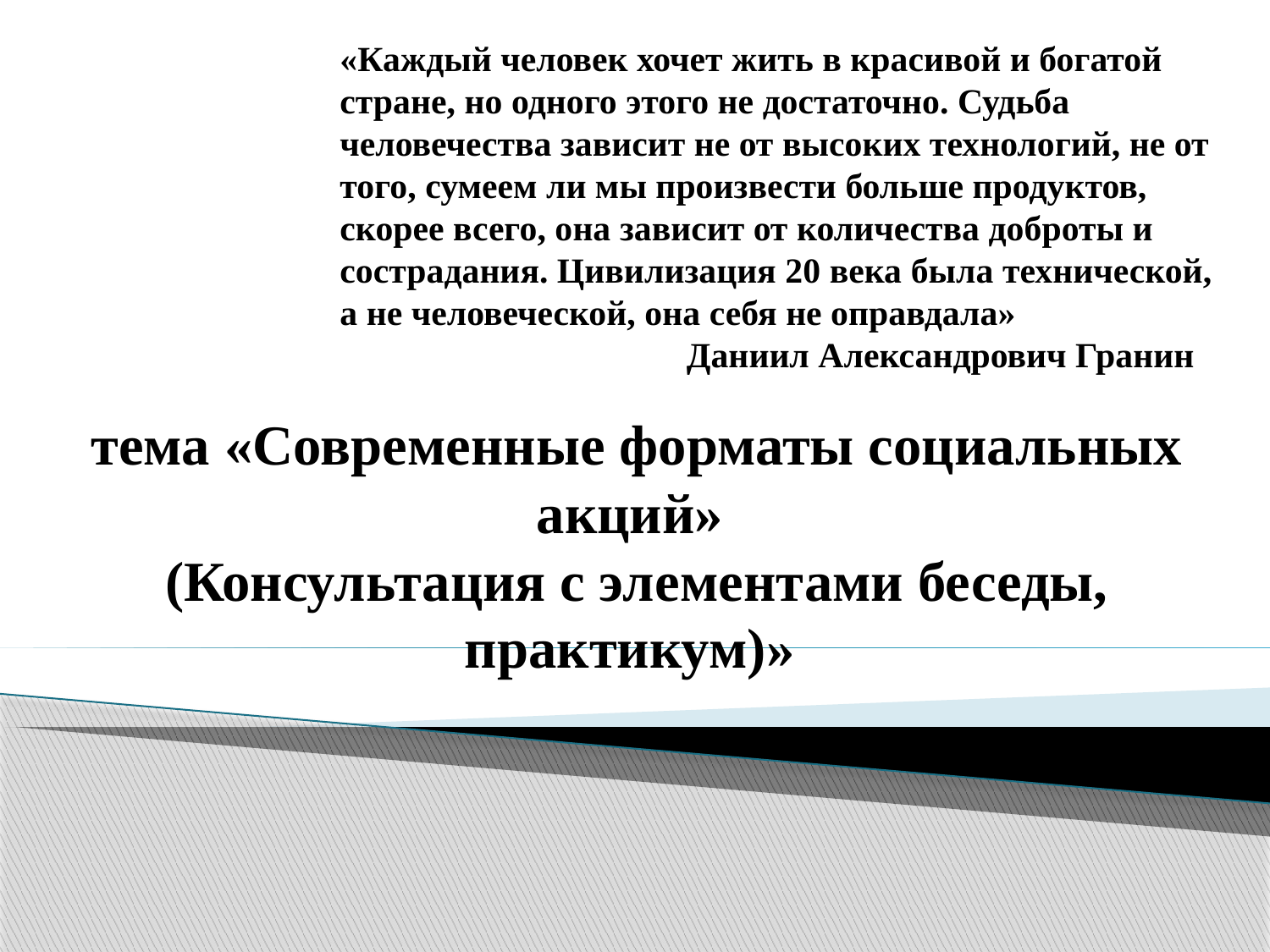

«Каждый человек хочет жить в красивой и богатой стране, но одного этого не достаточно. Судьба человечества зависит не от высоких технологий, не от того, сумеем ли мы произвести больше продуктов, скорее всего, она зависит от количества доброты и сострадания. Цивилизация 20 века была технической, а не человеческой, она себя не оправдала»
                                       Даниил Александрович Гранин
# тема «Современные форматы социальных акций» (Консультация с элементами беседы, практикум)»